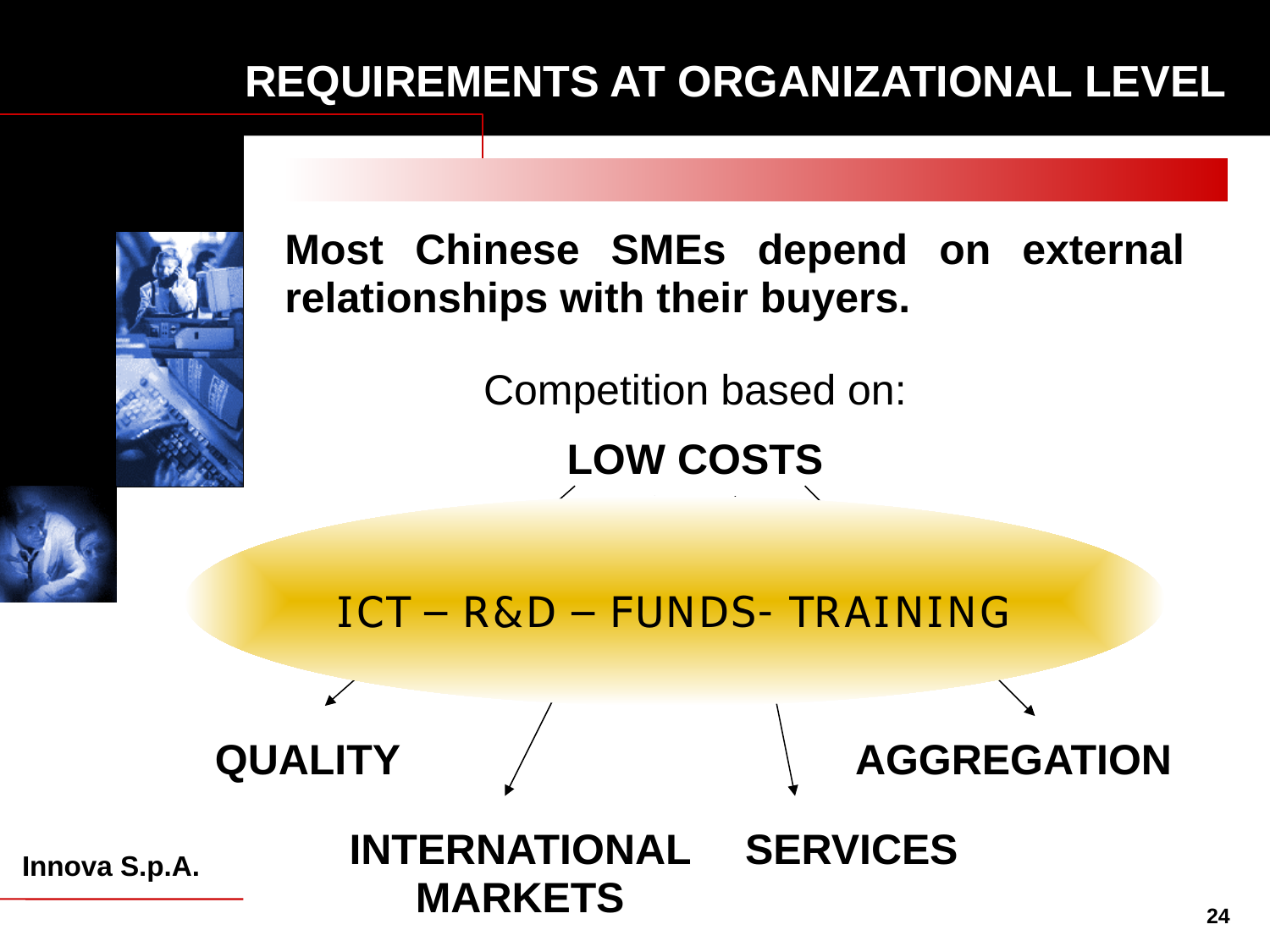

# REQUIREMENTS AT ORGANIZATIONAL LEVEL
Most Chinese SMEs depend on external relationships with their buyers.
Competition based on:
LOW COSTS

ICT – R&D – FUNDS- TRAINING

QUALITY
AGGREGATION
INTERNATIONAL MARKETS
SERVICES